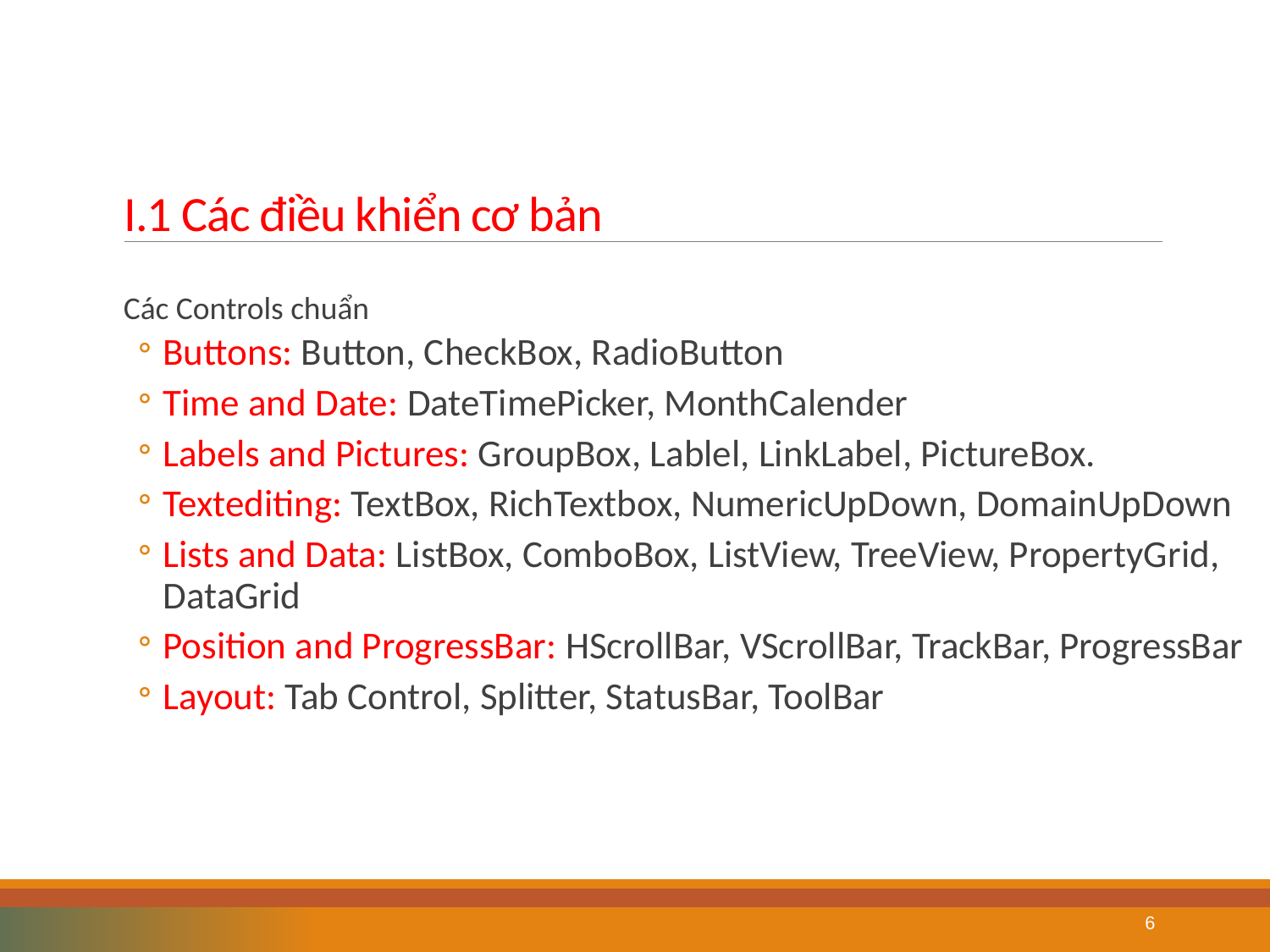

# I.1 Các điều khiển cơ bản
Các Controls chuẩn
Buttons: Button, CheckBox, RadioButton
Time and Date: DateTimePicker, MonthCalender
Labels and Pictures: GroupBox, Lablel, LinkLabel, PictureBox.
Textediting: TextBox, RichTextbox, NumericUpDown, DomainUpDown
Lists and Data: ListBox, ComboBox, ListView, TreeView, PropertyGrid, DataGrid
Position and ProgressBar: HScrollBar, VScrollBar, TrackBar, ProgressBar
Layout: Tab Control, Splitter, StatusBar, ToolBar

6